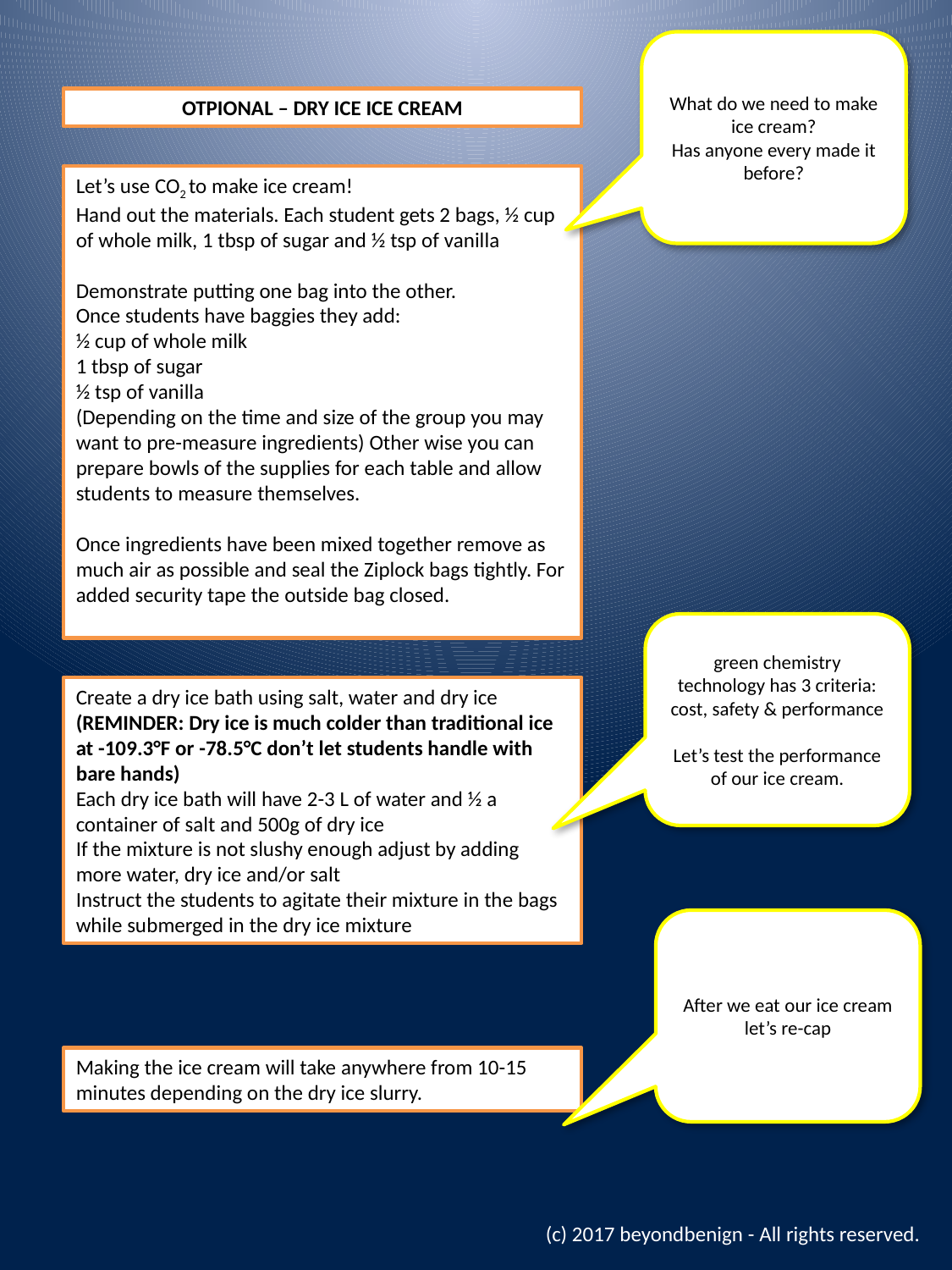

What do we need to make ice cream?
Has anyone every made it before?
OTPIONAL – DRY ICE ICE CREAM
Let’s use CO2 to make ice cream!
Hand out the materials. Each student gets 2 bags, ½ cup of whole milk, 1 tbsp of sugar and ½ tsp of vanilla

Demonstrate putting one bag into the other.
Once students have baggies they add:
½ cup of whole milk
1 tbsp of sugar
½ tsp of vanilla
(Depending on the time and size of the group you may want to pre-measure ingredients) Other wise you can prepare bowls of the supplies for each table and allow students to measure themselves.

Once ingredients have been mixed together remove as much air as possible and seal the Ziplock bags tightly. For added security tape the outside bag closed.

green chemistry technology has 3 criteria: cost, safety & performance

Let’s test the performance of our ice cream.
Create a dry ice bath using salt, water and dry ice (REMINDER: Dry ice is much colder than traditional ice at -109.3°F or -78.5°C don’t let students handle with bare hands)
Each dry ice bath will have 2-3 L of water and ½ a container of salt and 500g of dry ice
If the mixture is not slushy enough adjust by adding more water, dry ice and/or salt
Instruct the students to agitate their mixture in the bags while submerged in the dry ice mixture
After we eat our ice cream let’s re-cap
Making the ice cream will take anywhere from 10-15 minutes depending on the dry ice slurry.
(c) 2017 beyondbenign - All rights reserved.